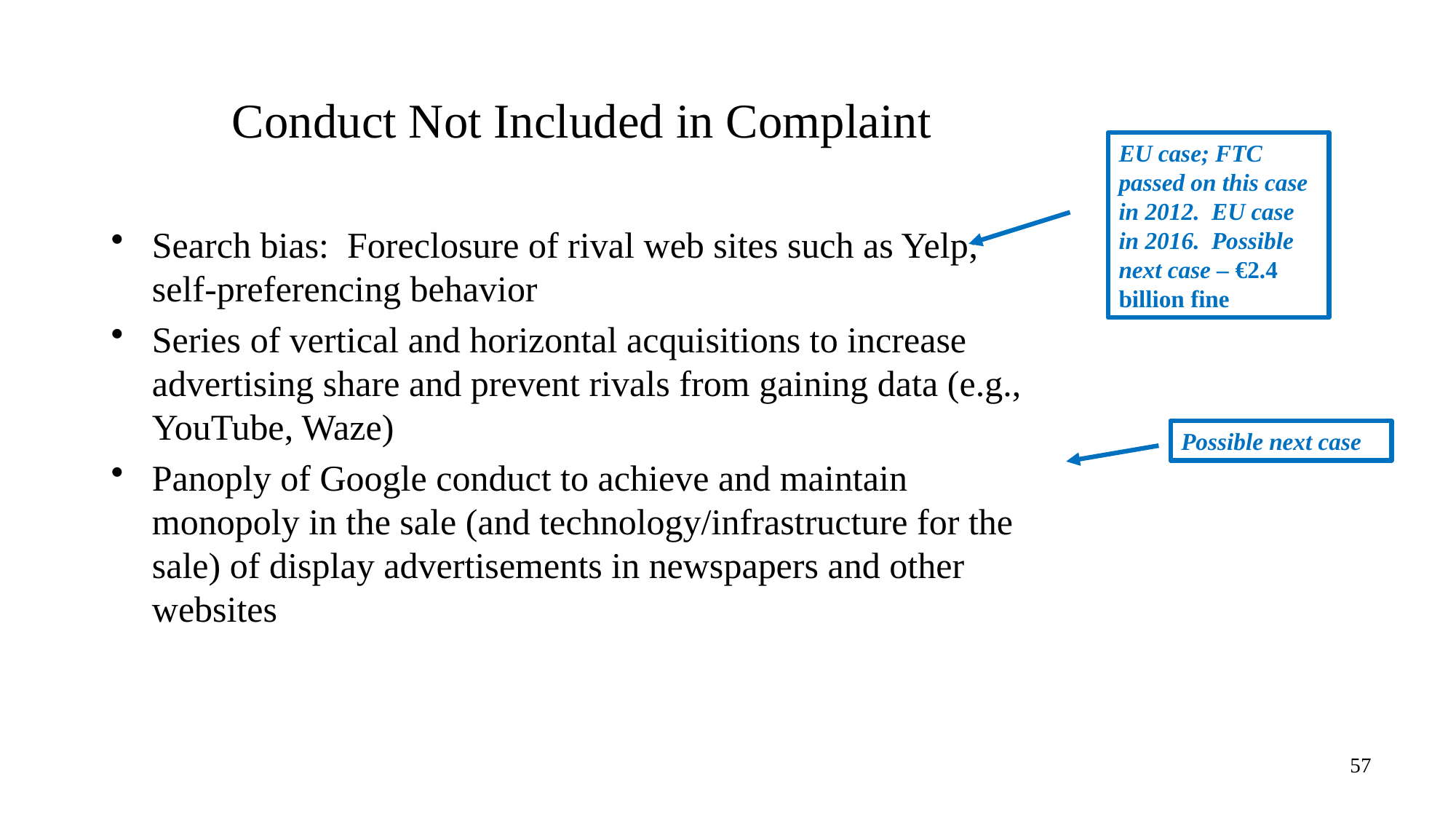

# Conduct Not Included in Complaint
EU case; FTC passed on this case in 2012.  EU case in 2016.  Possible next case – €2.4 billion fine
Search bias:  Foreclosure of rival web sites such as Yelp;
self-preferencing behavior
Series of vertical and horizontal acquisitions to increase advertising share and prevent rivals from gaining data (e.g., YouTube, Waze)
Panoply of Google conduct to achieve and maintain monopoly in the sale (and technology/infrastructure for the sale) of display advertisements in newspapers and other websites

Possible next case
57